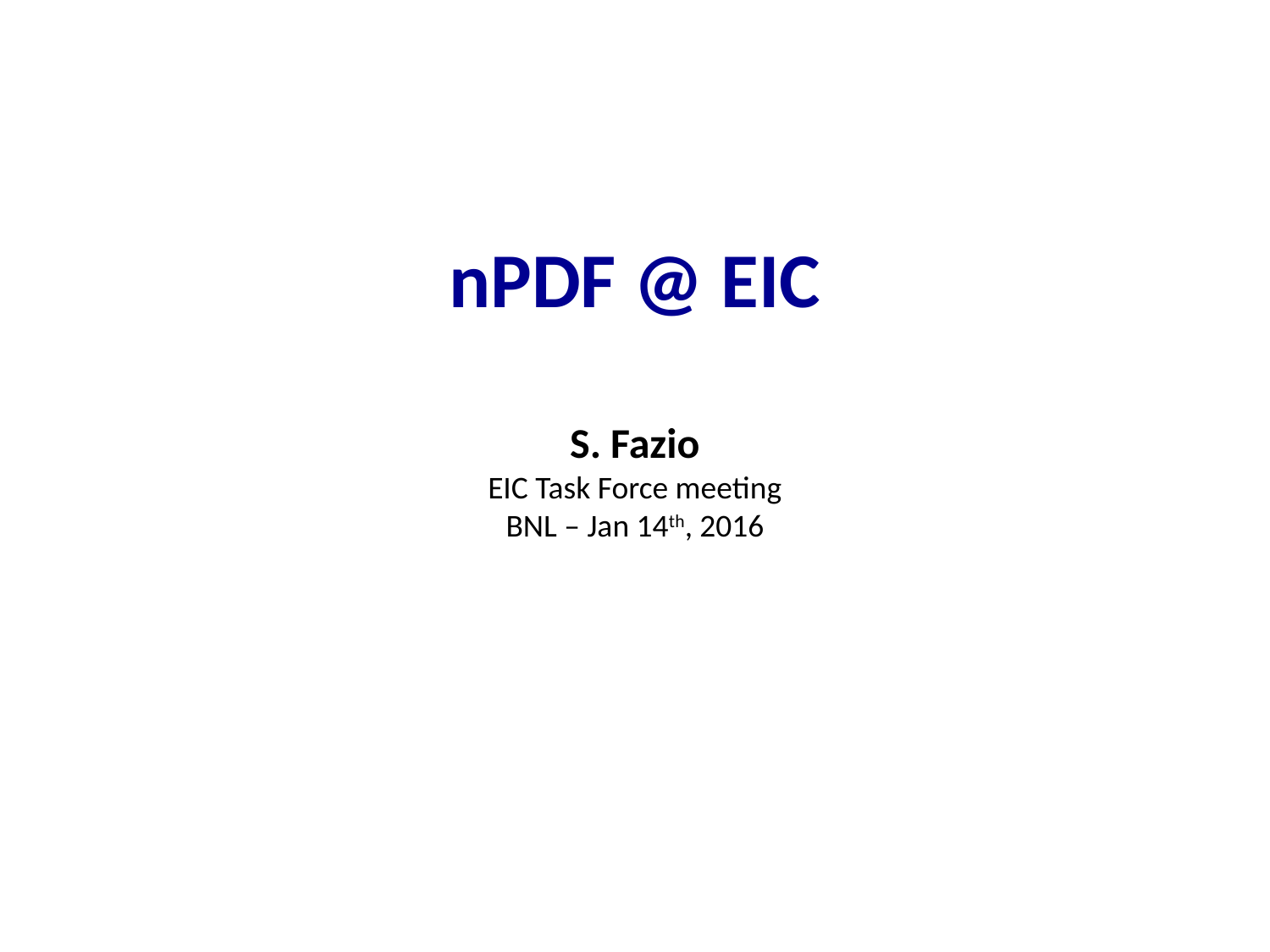

# nPDF @ EIC S. Fazio EIC Task Force meeting BNL – Jan 14th, 2016